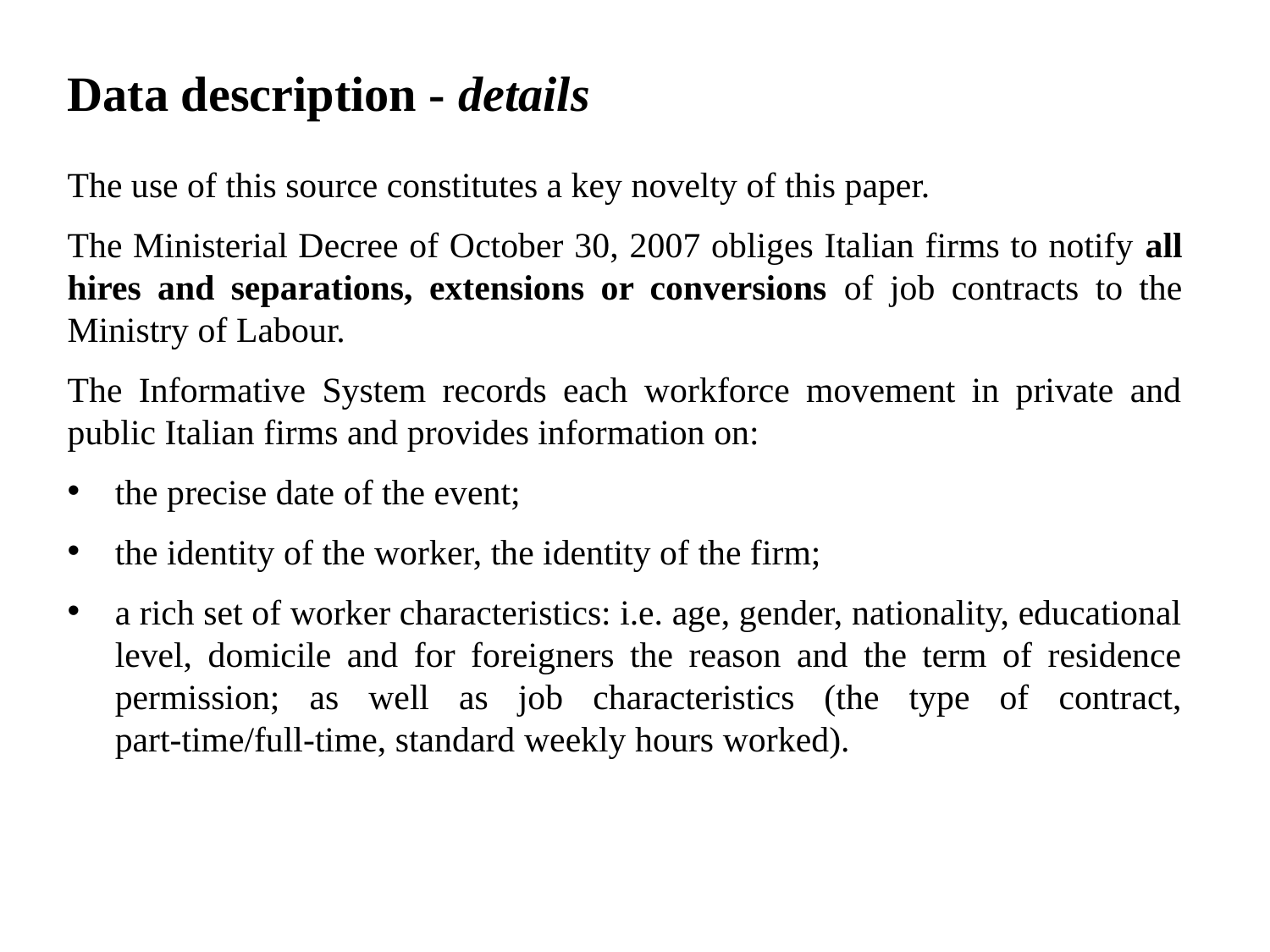

Data description - details
The use of this source constitutes a key novelty of this paper.
The Ministerial Decree of October 30, 2007 obliges Italian firms to notify all hires and separations, extensions or conversions of job contracts to the Ministry of Labour.
The Informative System records each workforce movement in private and public Italian firms and provides information on:
the precise date of the event;
the identity of the worker, the identity of the firm;
a rich set of worker characteristics: i.e. age, gender, nationality, educational level, domicile and for foreigners the reason and the term of residence permission; as well as job characteristics (the type of contract, part-time/full-time, standard weekly hours worked).